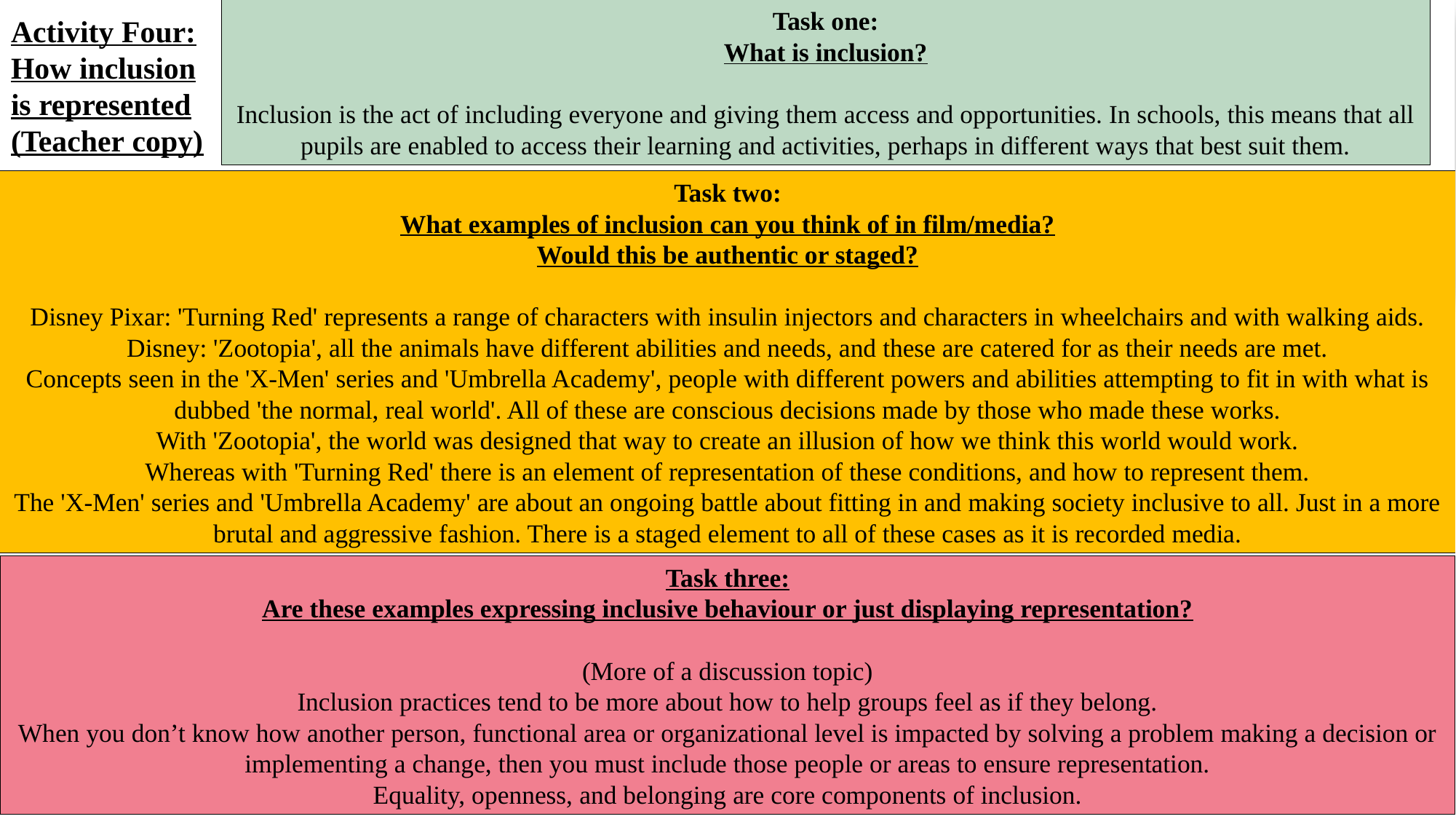

Task one:
What is inclusion?

Inclusion is the act of including everyone and giving them access and opportunities. In schools, this means that all pupils are enabled to access their learning and activities, perhaps in different ways that best suit them.
# Activity Four: How inclusion is represented (Teacher copy)
Task two:
What examples of inclusion can you think of in film/media?
Would this be authentic or staged?

Disney Pixar: 'Turning Red' represents a range of characters with insulin injectors and characters in wheelchairs and with walking aids. Disney: 'Zootopia', all the animals have different abilities and needs, and these are catered for as their needs are met.
Concepts seen in the 'X-Men' series and 'Umbrella Academy', people with different powers and abilities attempting to fit in with what is dubbed 'the normal, real world'. All of these are conscious decisions made by those who made these works.
With 'Zootopia', the world was designed that way to create an illusion of how we think this world would work.
Whereas with 'Turning Red' there is an element of representation of these conditions, and how to represent them.
The 'X-Men' series and 'Umbrella Academy' are about an ongoing battle about fitting in and making society inclusive to all. Just in a more brutal and aggressive fashion. There is a staged element to all of these cases as it is recorded media.
Task three:
Are these examples expressing inclusive behaviour or just displaying representation?

(More of a discussion topic)
Inclusion practices tend to be more about how to help groups feel as if they belong.
When you don’t know how another person, functional area or organizational level is impacted by solving a problem making a decision or implementing a change, then you must include those people or areas to ensure representation.
Equality, openness, and belonging are core components of inclusion.